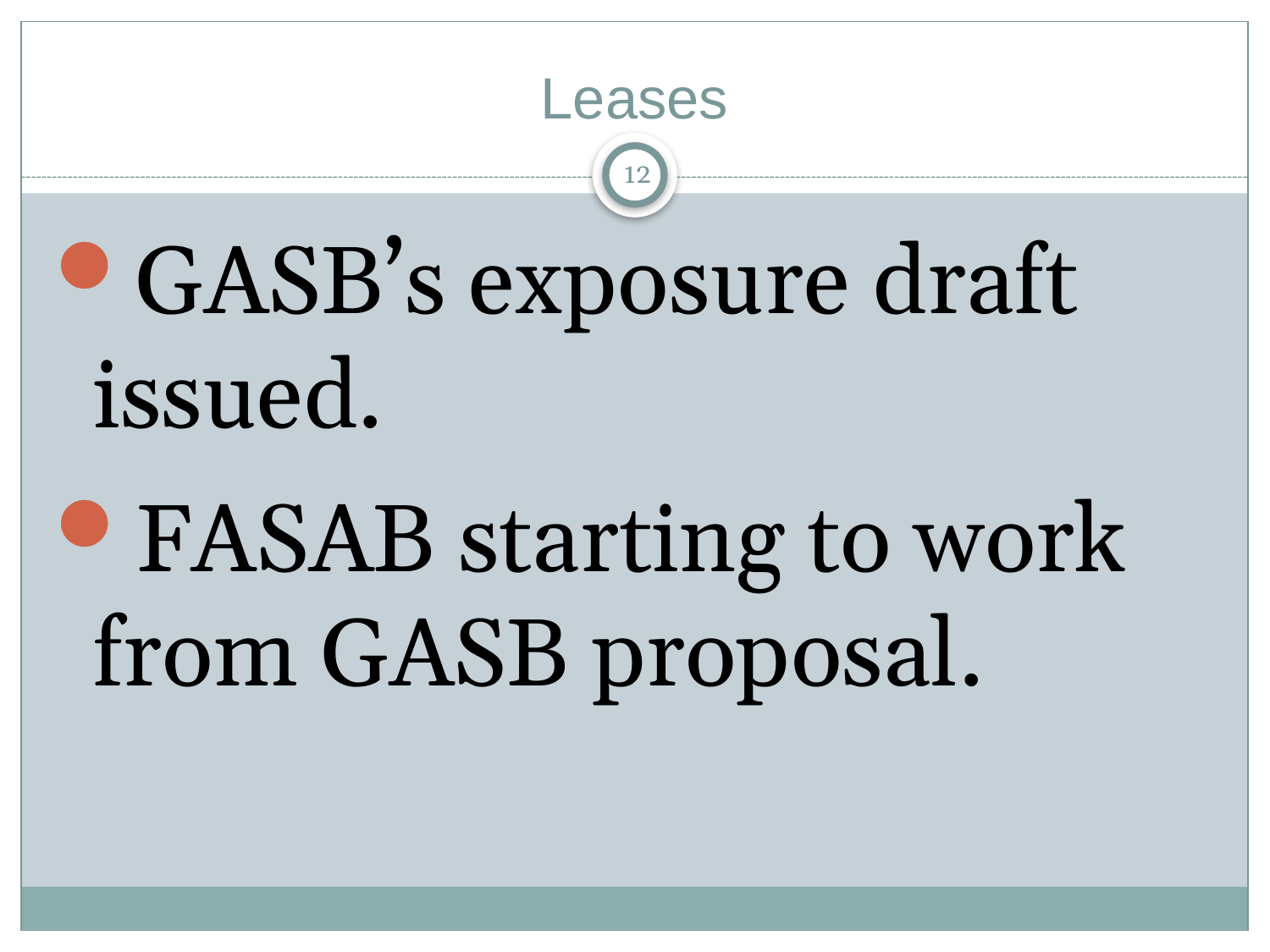

# Leases
12
GASB’s exposure draft issued.
FASAB starting to work from GASB proposal.